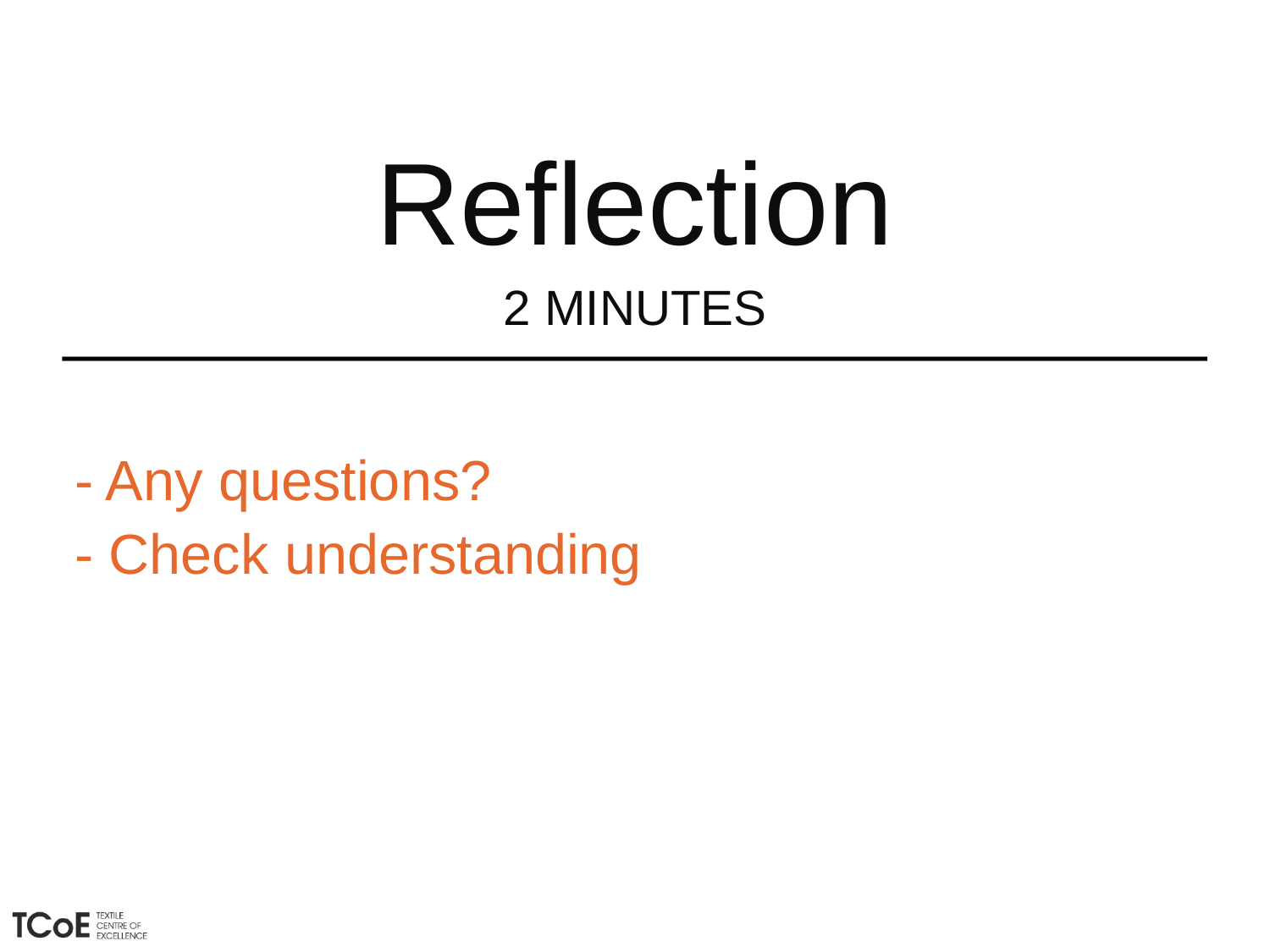

Reflection
2 MINUTES

- Any questions?
- Check understanding